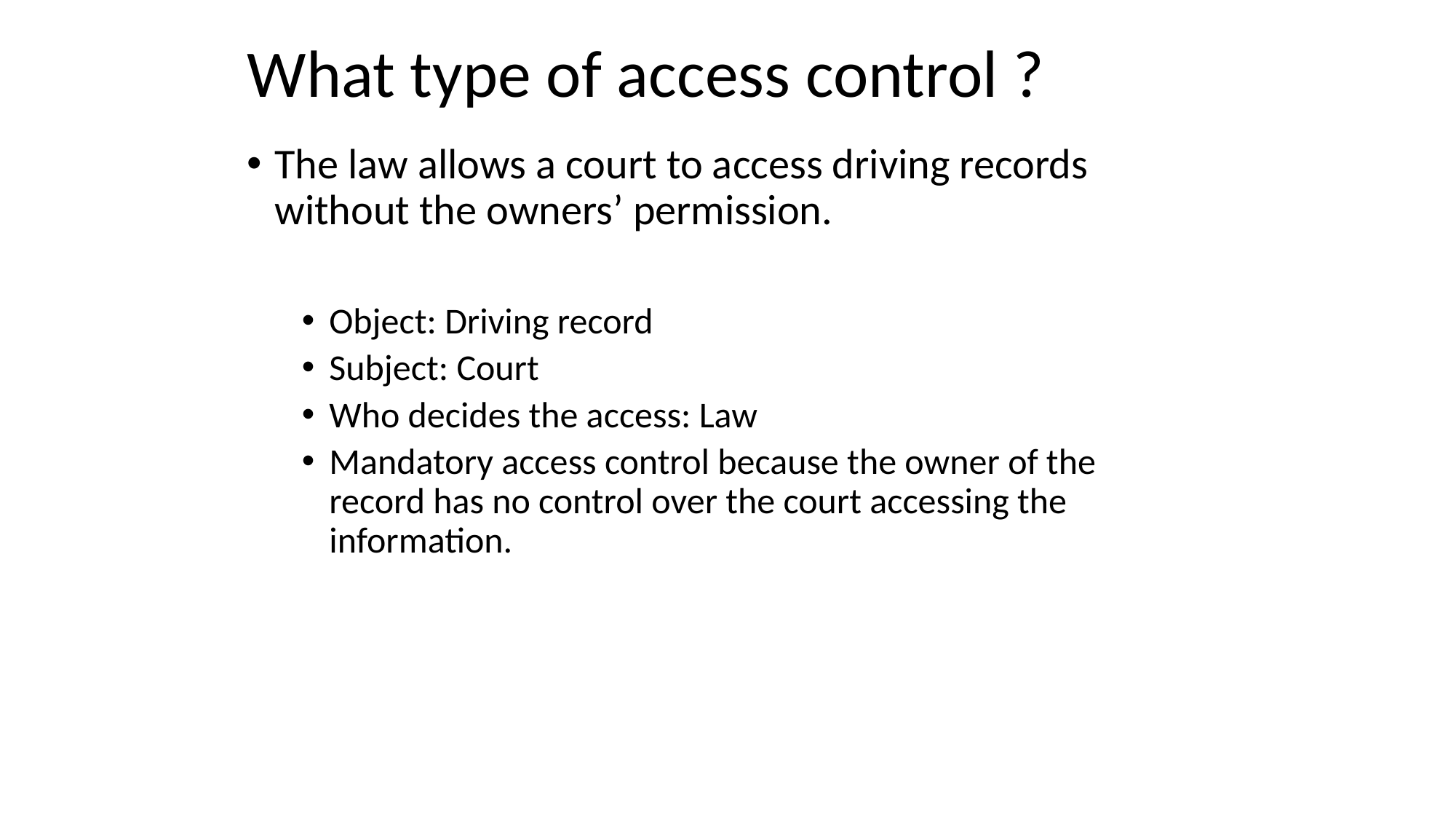

# What type of access control ?
The law allows a court to access driving records without the owners’ permission.

Object: Driving record
Subject: Court
Who decides the access: Law
Mandatory access control because the owner of the record has no control over the court accessing the information.